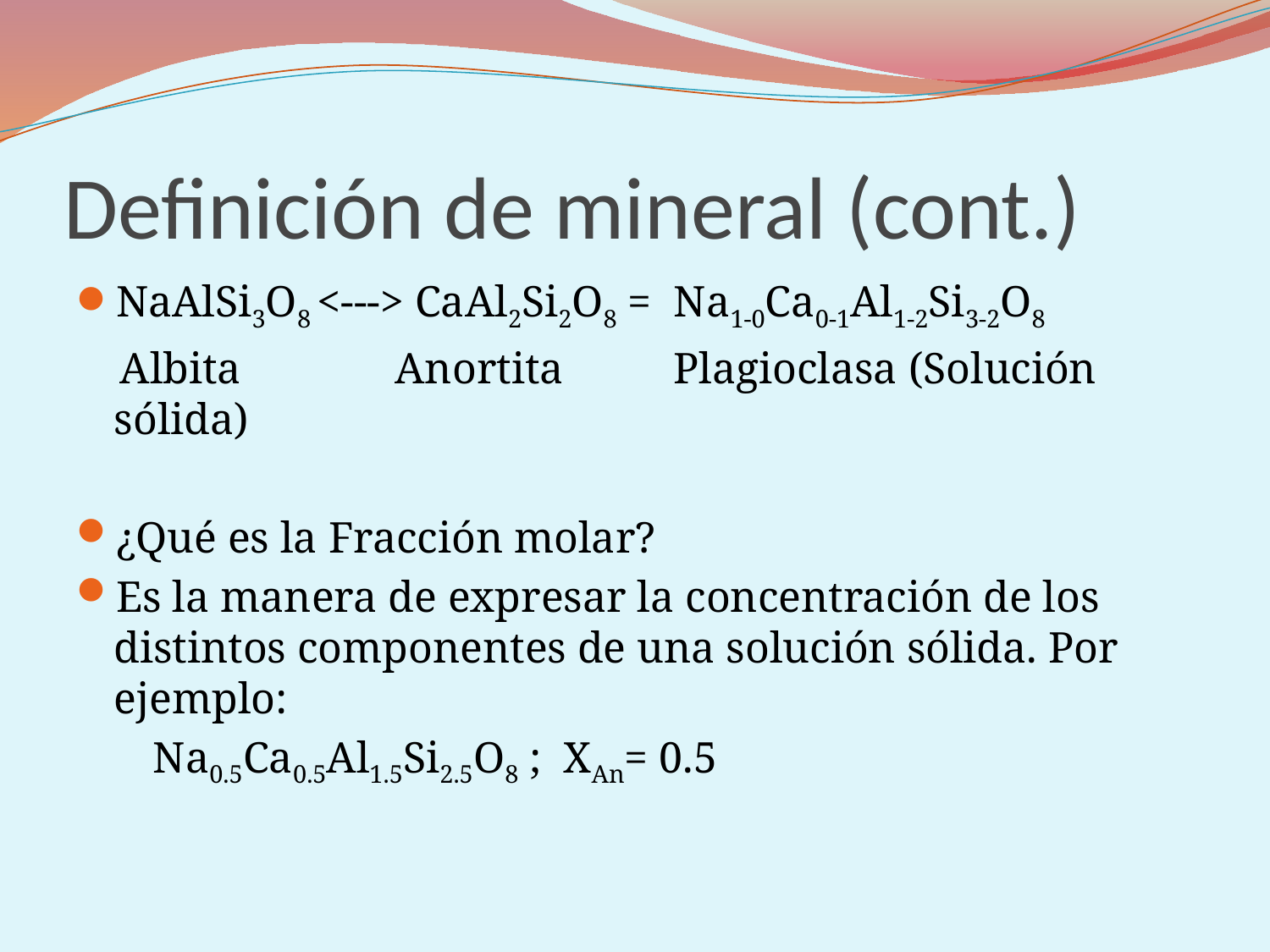

# Definición de mineral (cont.)
NaAlSi3O8 <---> CaAl2Si2O8 =  Na1-0Ca0-1Al1-2Si3-2O8
    Albita              Anortita          Plagioclasa (Solución sólida)

¿Qué es la Fracción molar?
Es la manera de expresar la concentración de los distintos componentes de una solución sólida. Por ejemplo:
       Na0.5Ca0.5Al1.5Si2.5O8 ;  XAn= 0.5